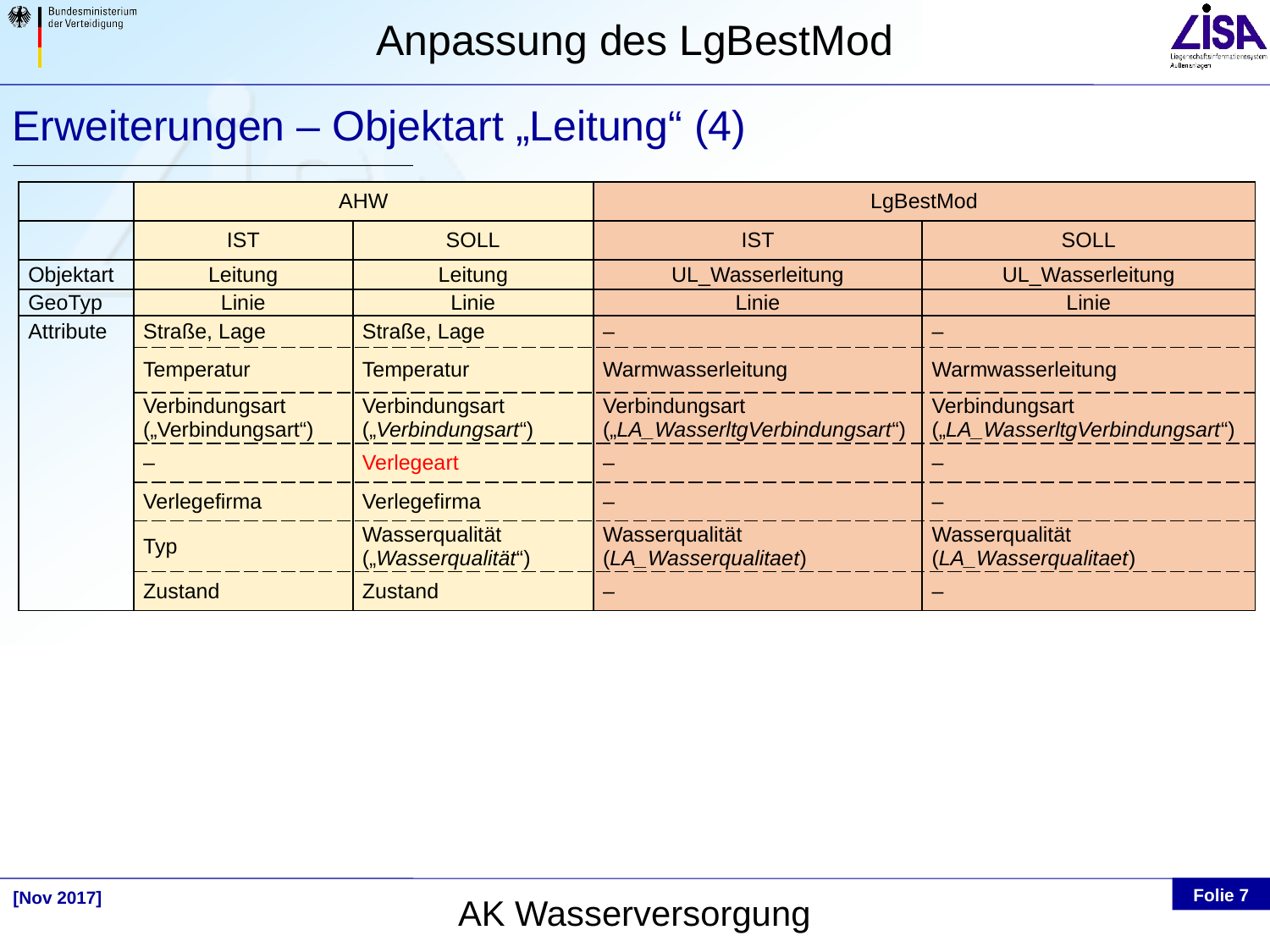

Erweiterungen – Objektart „Leitung“ (4)

|  | AHW |  | LgBestMod |  |
| --- | --- | --- | --- | --- |
|  | IST | SOLL | IST | SOLL |
| Objektart | Leitung | Leitung | UL\_Wasserleitung | UL\_Wasserleitung |
| GeoTyp | Linie | Linie | Linie | Linie |
| Attribute | Straße, Lage | Straße, Lage | – | – |
|  | Temperatur | Temperatur | Warmwasserleitung | Warmwasserleitung |
|  | Verbindungsart („Verbindungsart“) | Verbindungsart („Verbindungsart“) | Verbindungsart („LA\_WasserltgVerbindungsart“) | Verbindungsart („LA\_WasserltgVerbindungsart“) |
|  | – | Verlegeart | – | – |
|  | Verlegefirma | Verlegefirma | – | – |
|  | Typ | Wasserqualität („Wasserqualität“) | Wasserqualität (LA\_Wasserqualitaet) | Wasserqualität (LA\_Wasserqualitaet) |
|  | Zustand | Zustand | – | – |